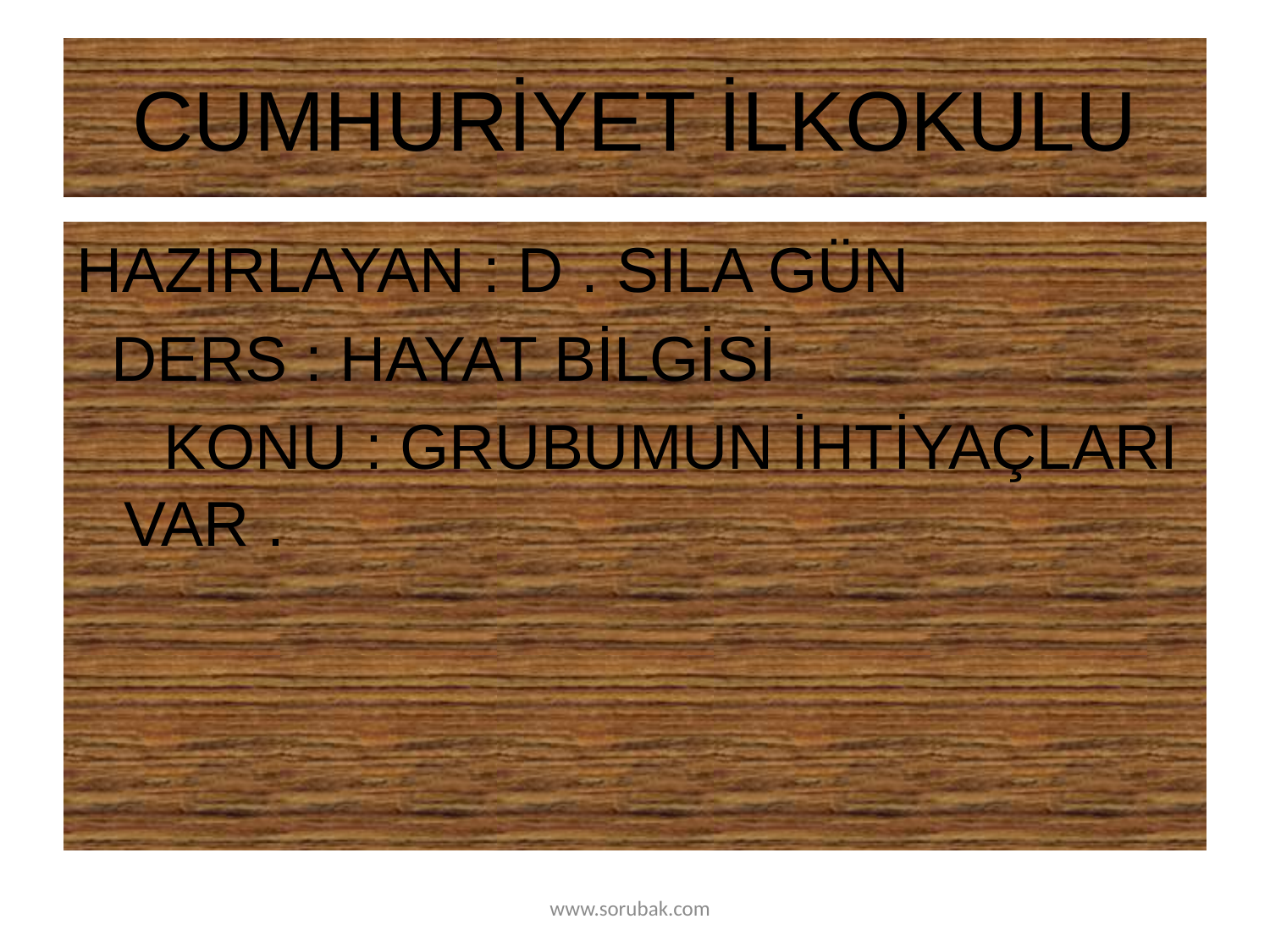

# CUMHURİYET İLKOKULU
HAZIRLAYAN : D . SILA GÜN
  DERS : HAYAT BİLGİSİ
     KONU : GRUBUMUN İHTİYAÇLARI VAR .
www.sorubak.com